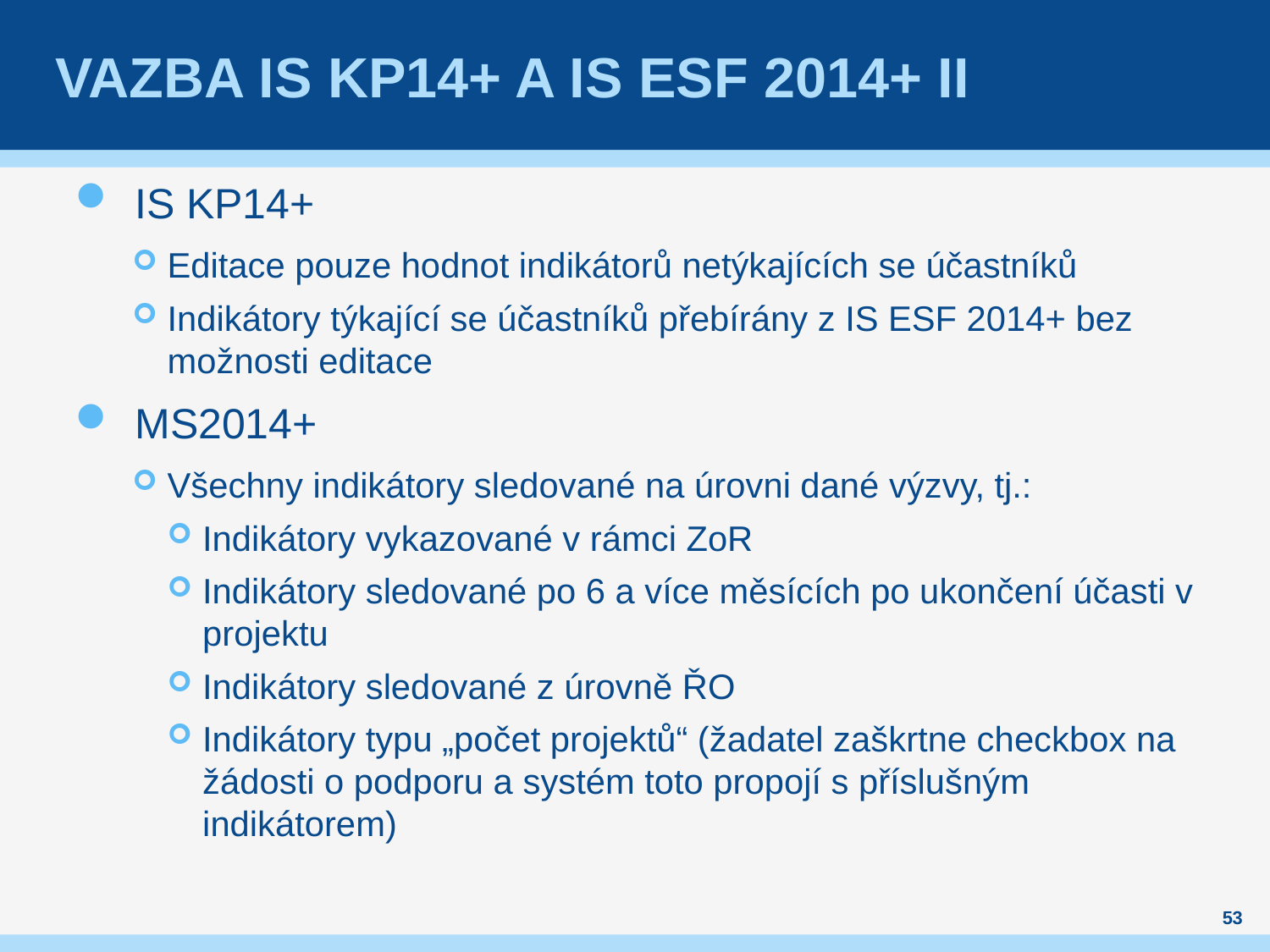

# vazba IS KP14+ a IS ESF 2014+ II
IS KP14+
Editace pouze hodnot indikátorů netýkajících se účastníků
Indikátory týkající se účastníků přebírány z IS ESF 2014+ bez možnosti editace
MS2014+
Všechny indikátory sledované na úrovni dané výzvy, tj.:
Indikátory vykazované v rámci ZoR
Indikátory sledované po 6 a více měsících po ukončení účasti v projektu
Indikátory sledované z úrovně ŘO
Indikátory typu „počet projektů“ (žadatel zaškrtne checkbox na žádosti o podporu a systém toto propojí s příslušným indikátorem)

53